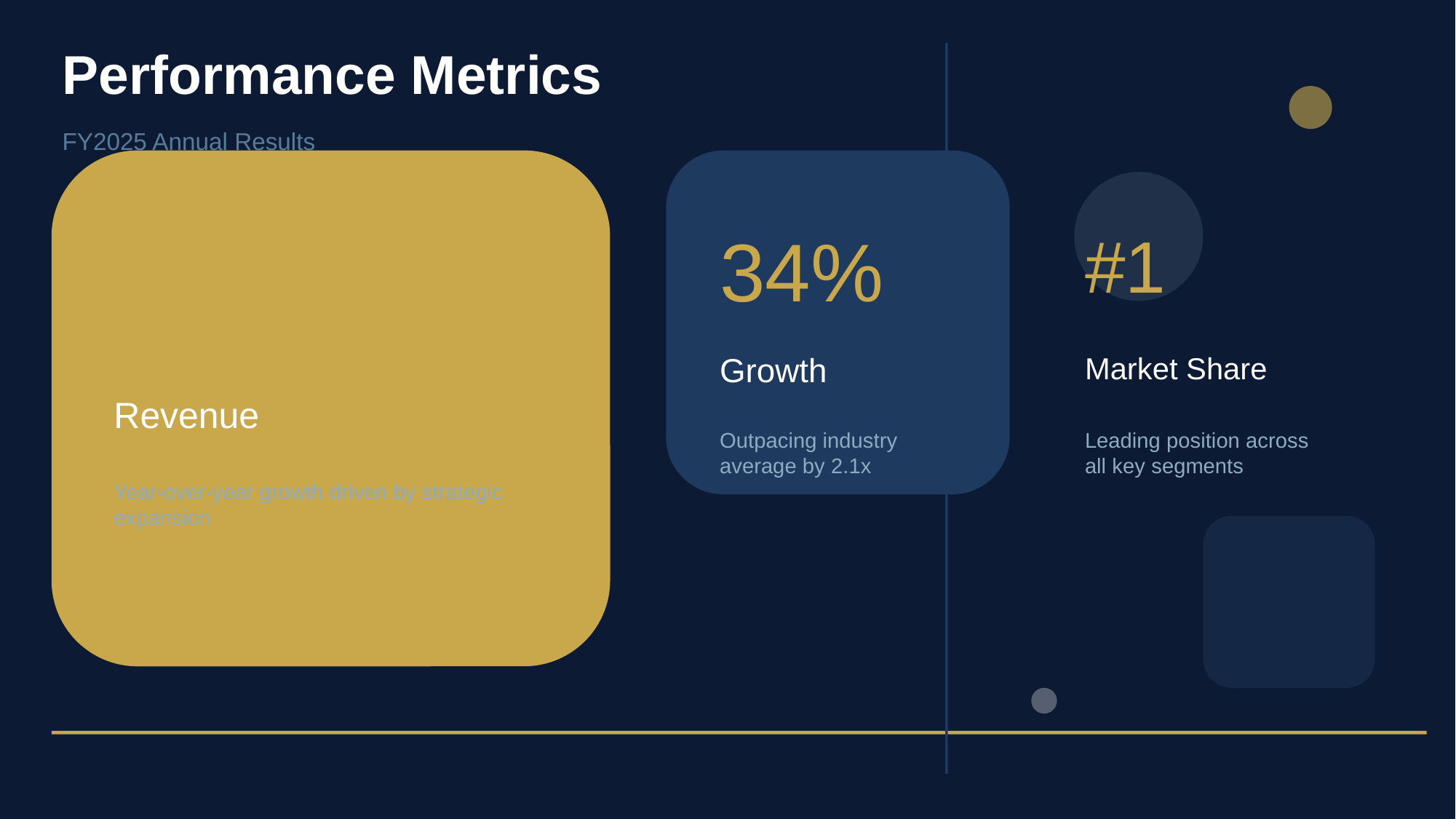

Performance Metrics

FY2025 Annual Results

34%
#1
28M
Growth
Market Share
Revenue
Outpacing industry average by 2.1x
Leading position across all key segments
Year-over-year growth driven by strategic expansion